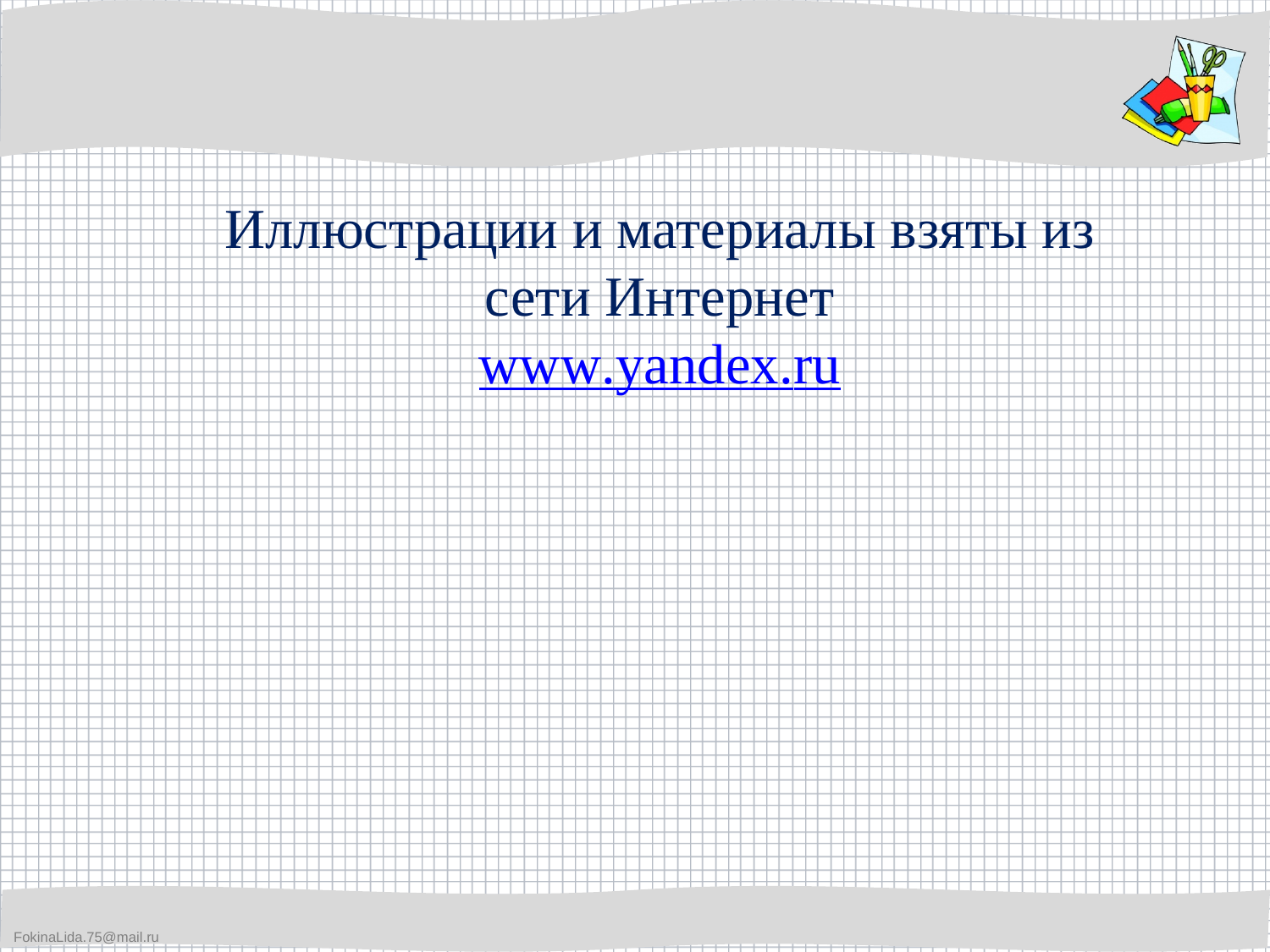

Иллюстрации и материалы взяты из сети Интернет
www.yandex.ru